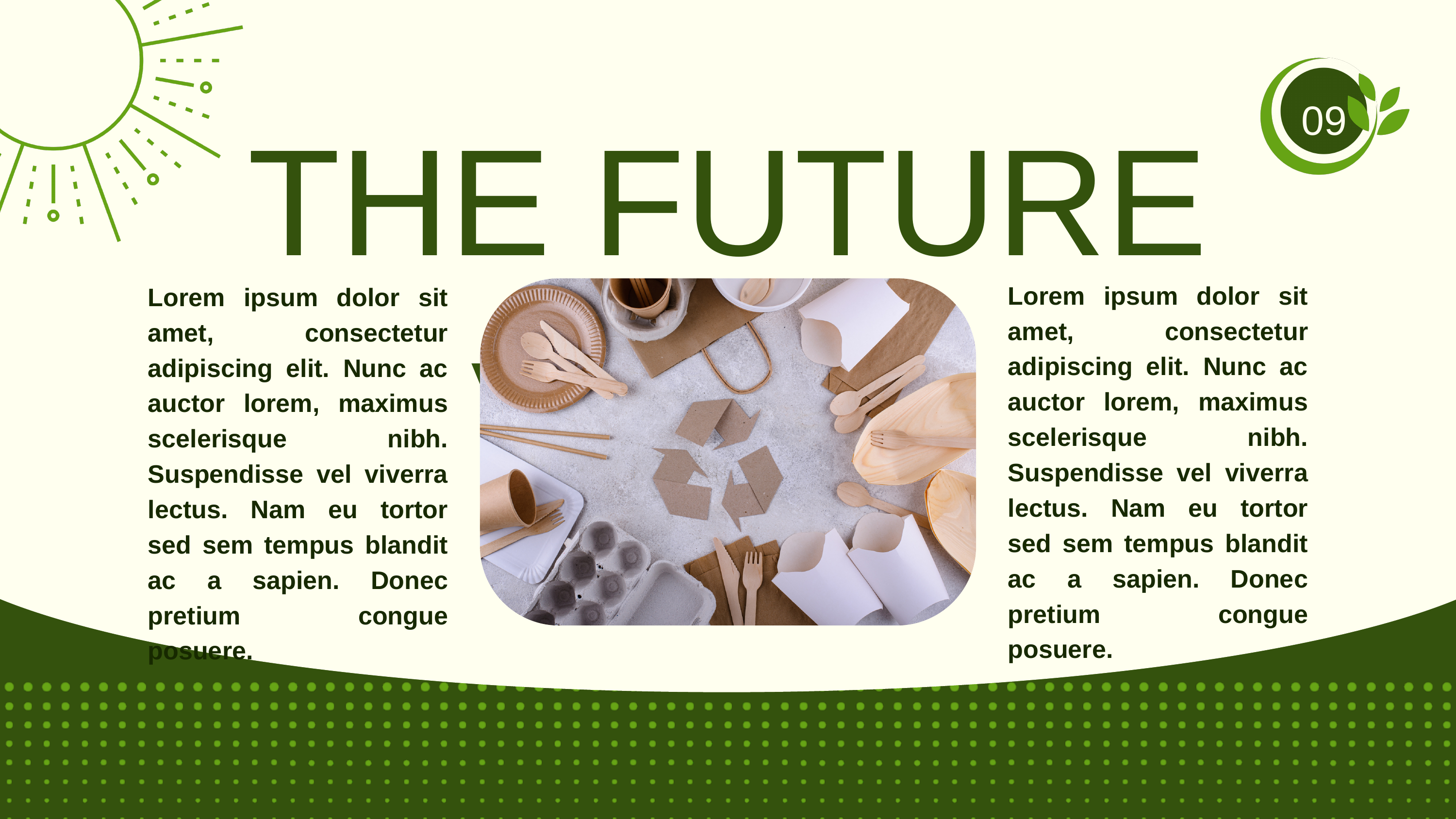

THE FUTURE VISION
09
Lorem ipsum dolor sit amet, consectetur adipiscing elit. Nunc ac auctor lorem, maximus scelerisque nibh. Suspendisse vel viverra lectus. Nam eu tortor sed sem tempus blandit ac a sapien. Donec pretium congue posuere.
Lorem ipsum dolor sit amet, consectetur adipiscing elit. Nunc ac auctor lorem, maximus scelerisque nibh. Suspendisse vel viverra lectus. Nam eu tortor sed sem tempus blandit ac a sapien. Donec pretium congue posuere.